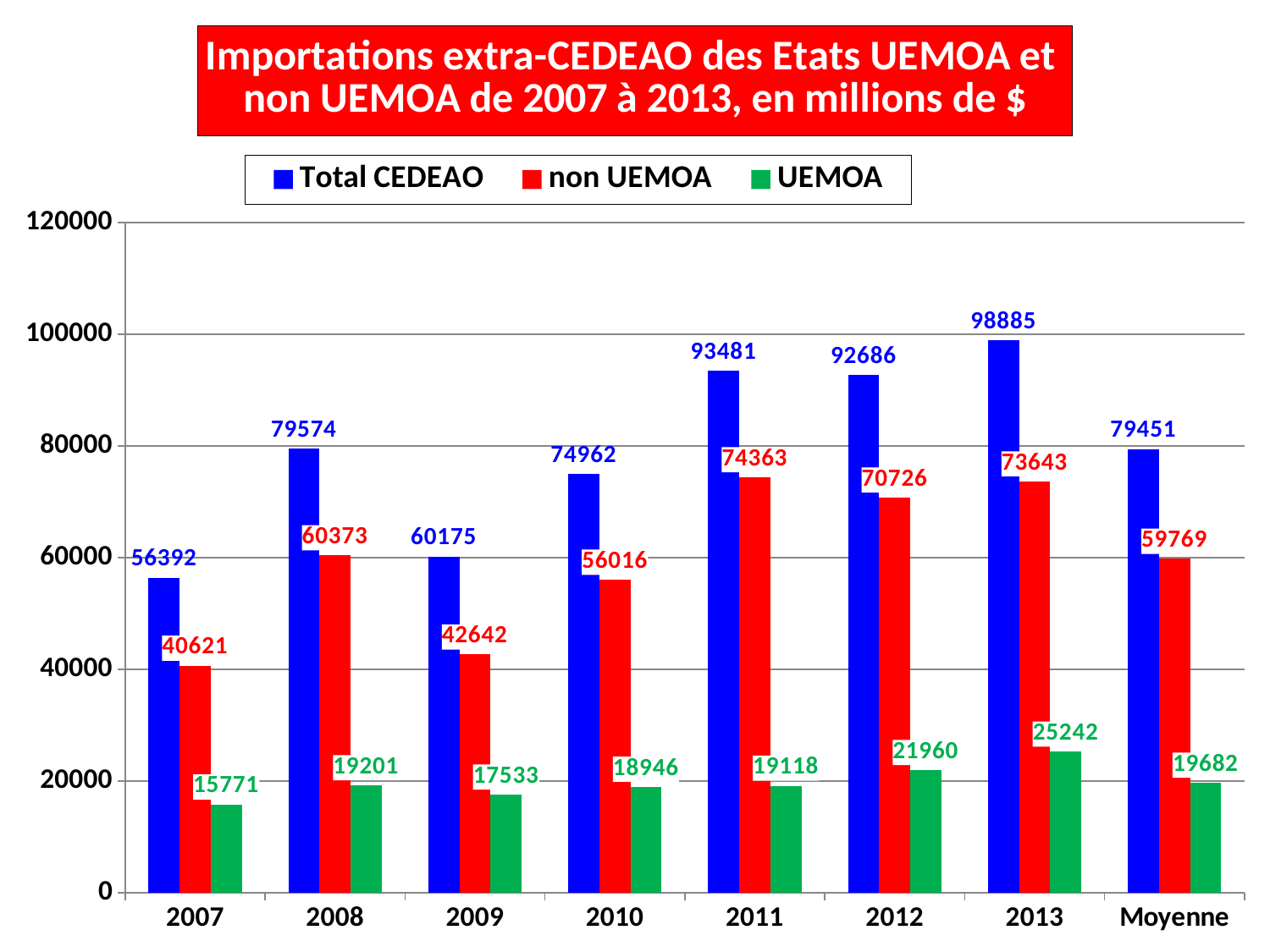

### Chart: Importations extra-CEDEAO des Etats UEMOA et
non UEMOA de 2007 à 2013, en millions de $

| Category | Total CEDEAO | non UEMOA | UEMOA |
|---|---|---|---|
| 2007 | 56392.0 | 40621.0 | 15771.0 |
| 2008 | 79574.0 | 60373.0 | 19201.0 |
| 2009 | 60175.0 | 42642.0 | 17533.0 |
| 2010 | 74962.0 | 56016.0 | 18946.0 |
| 2011 | 93481.0 | 74363.0 | 19118.0 |
| 2012 | 92686.0 | 70726.0 | 21960.0 |
| 2013 | 98885.0 | 73643.0 | 25242.0 |
| Moyenne | 79451.0 | 59769.0 | 19682.0 |